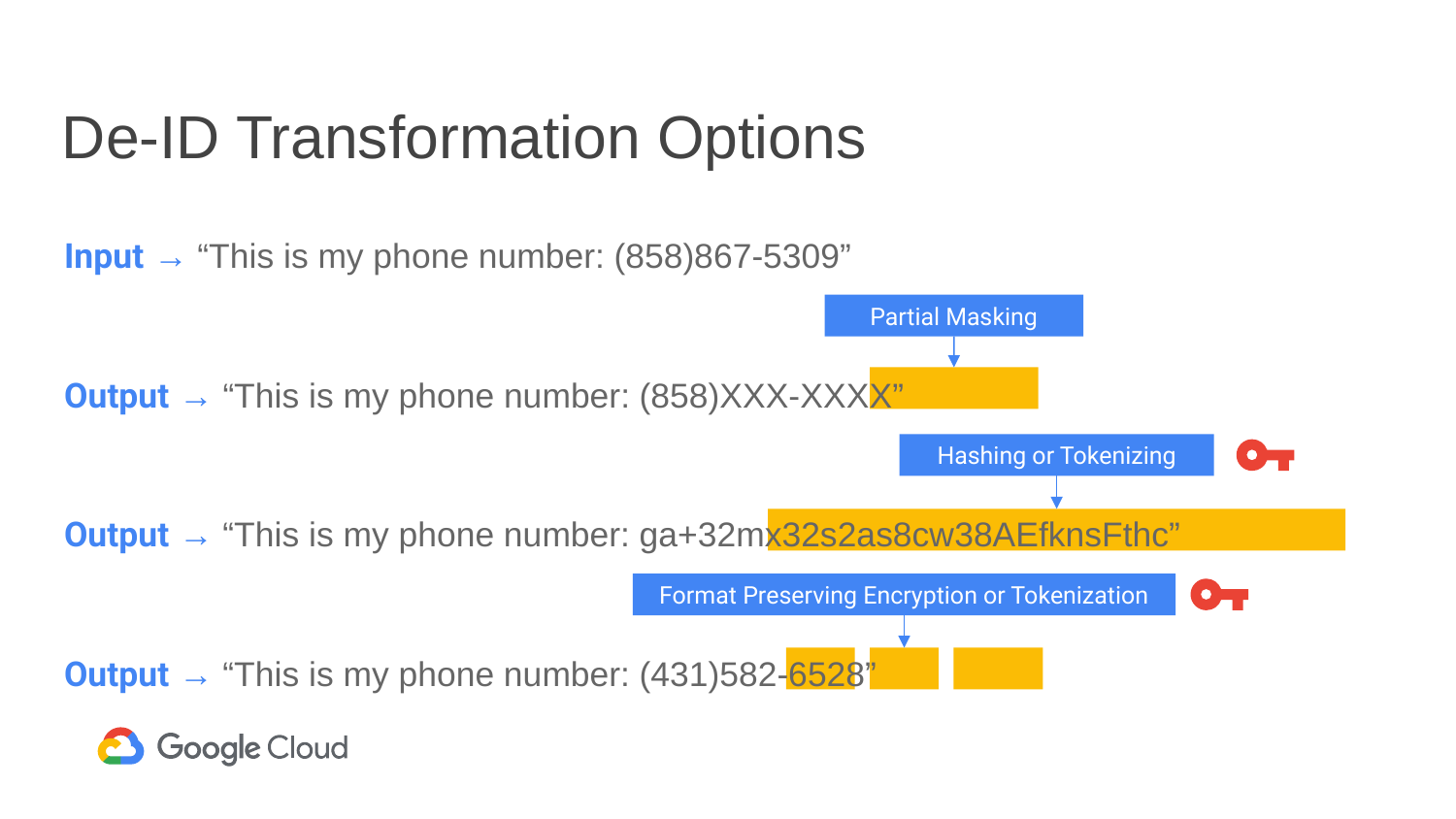

De-ID Transformation Options
Input → “This is my phone number: (858)867-5309”
Partial Masking
Output → “This is my phone number: (858)XXX-XXXX”

Hashing or Tokenizing

Output → “This is my phone number: ga+32mx32s2as8cw38AEfknsFthc”

Format Preserving Encryption or Tokenization

Output → “This is my phone number: (431)582-6528”